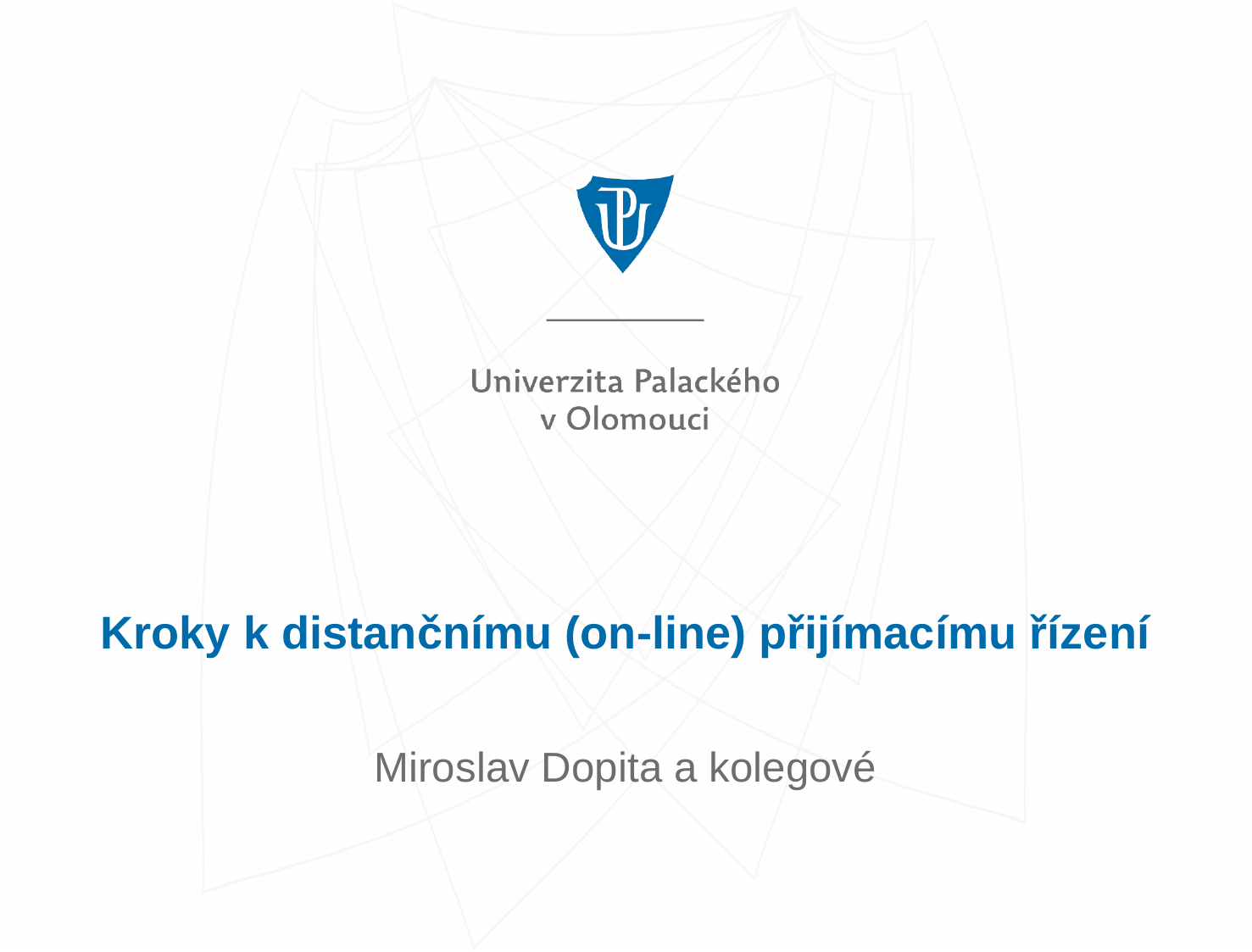

# Kroky k distančnímu (on-line) přijímacímu řízení
Miroslav Dopita a kolegové